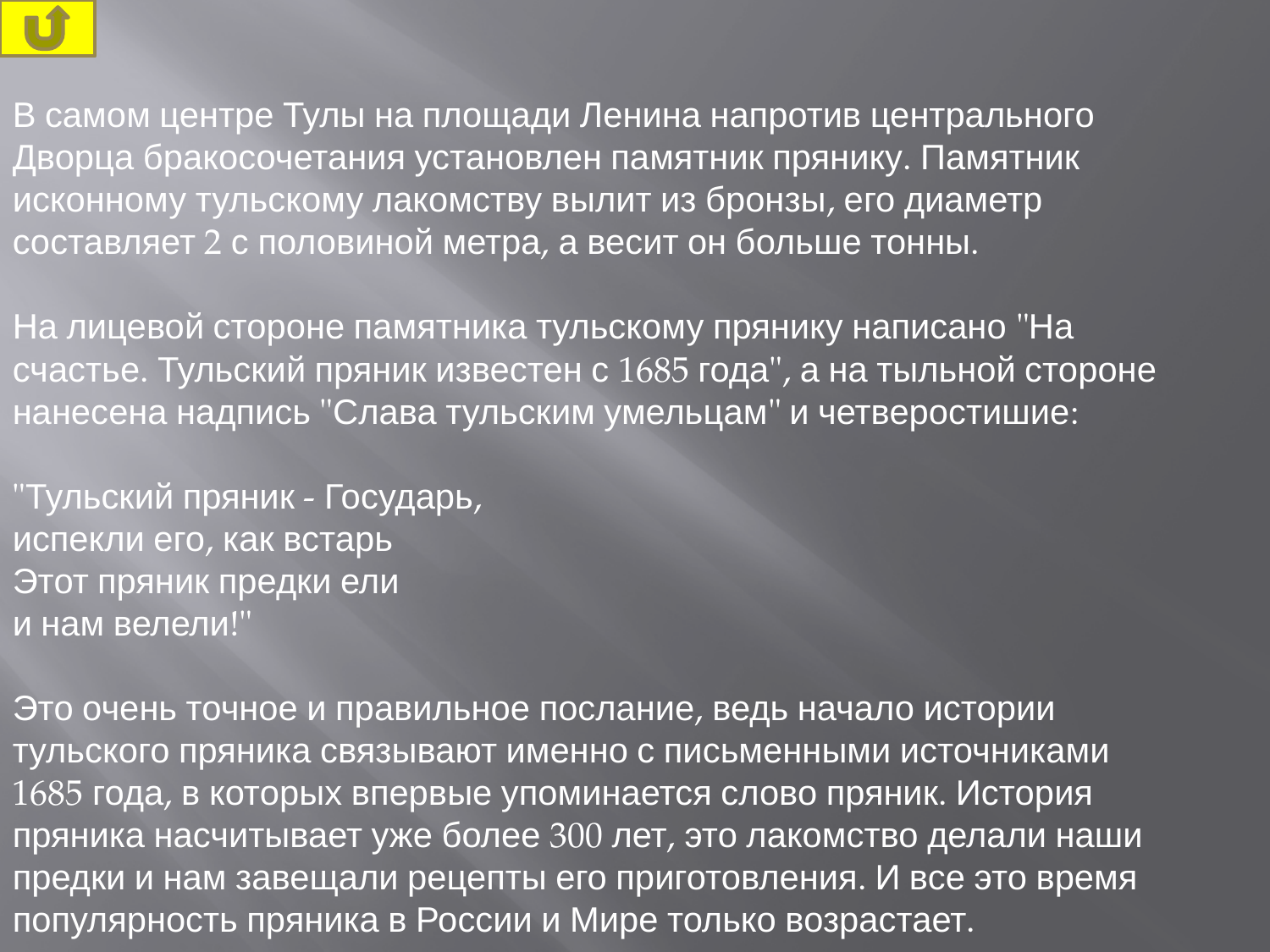

В самом центре Тулы на площади Ленина напротив центрального Дворца бракосочетания установлен памятник прянику. Памятник исконному тульскому лакомству вылит из бронзы, его диаметр составляет 2 с половиной метра, а весит он больше тонны.

На лицевой стороне памятника тульскому прянику написано "На счастье. Тульский пряник известен с 1685 года", а на тыльной стороне нанесена надпись "Слава тульским умельцам" и четверостишие:

"Тульский пряник - Государь,
испекли его, как встарь
Этот пряник предки ели
и нам велели!"

Это очень точное и правильное послание, ведь начало истории тульского пряника связывают именно с письменными источниками 1685 года, в которых впервые упоминается слово пряник. История пряника насчитывает уже более 300 лет, это лакомство делали наши предки и нам завещали рецепты его приготовления. И все это время популярность пряника в России и Мире только возрастает.